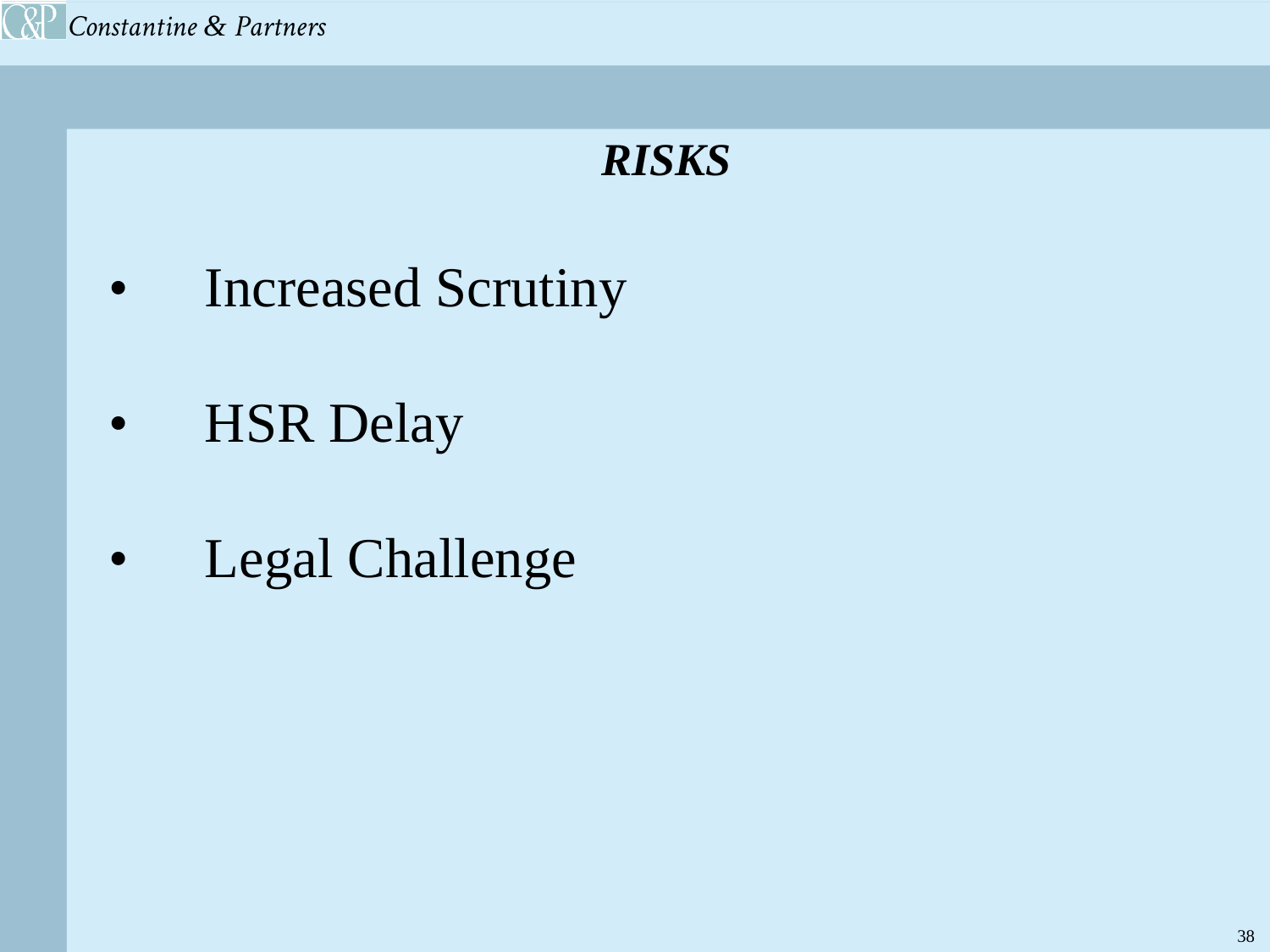

RISKS

• 	Increased Scrutiny

• 	HSR Delay

• 	Legal Challenge